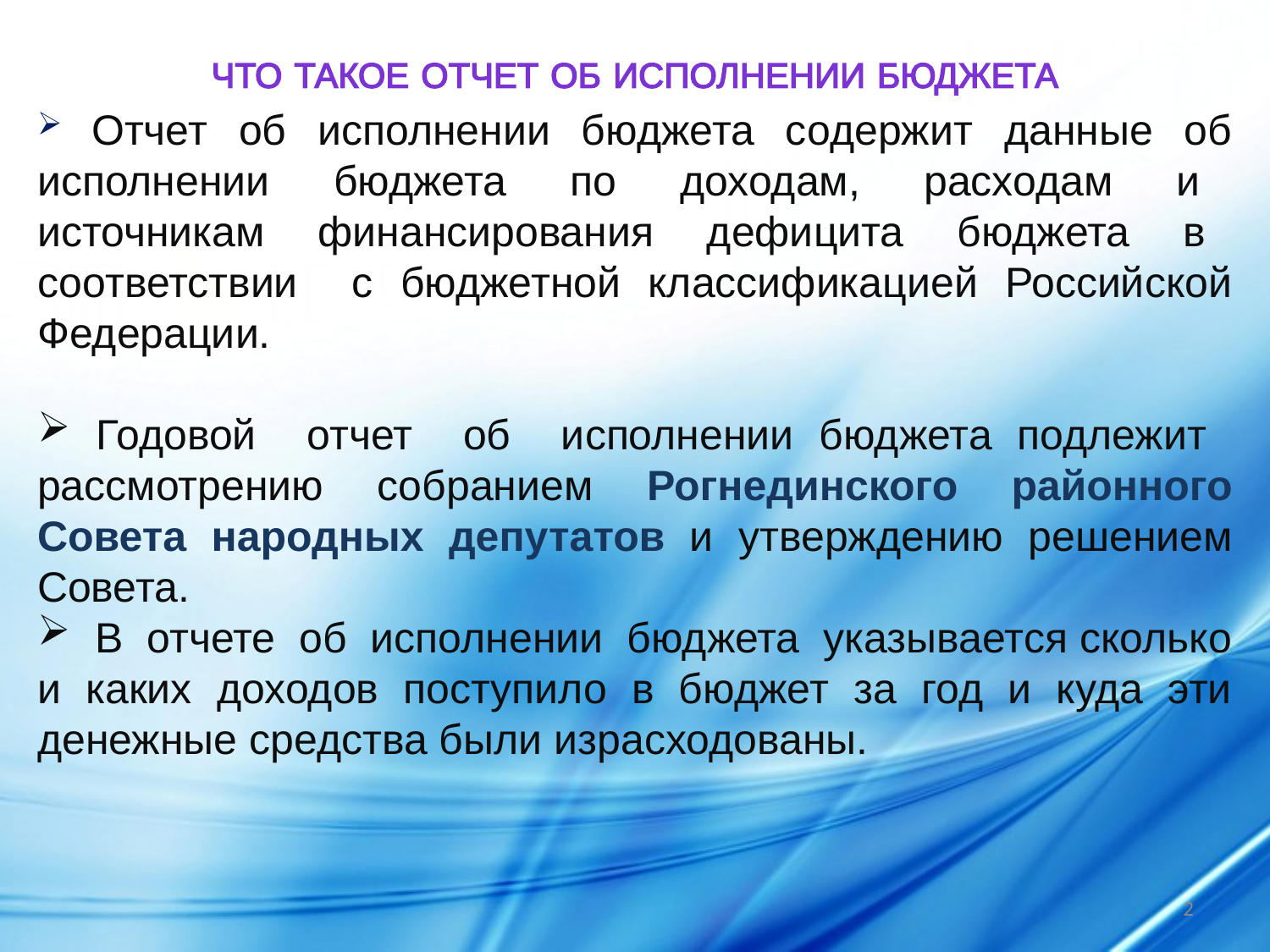

Что такое отчет об исполнении бюджета
  Отчет  об  исполнении  бюджета  содержит  данные  об исполнении  бюджета  по  доходам,  расходам  и  источникам  финансирования  дефицита  бюджета  в  соответствии  с бюджетной классификацией Российской Федерации.

 Годовой  отчет  об  исполнении бюджета подлежит  рассмотрению собранием Рогнединского районного Совета народных депутатов и утверждению решением Совета.
  В  отчете  об  исполнении  бюджета  указывается сколько и каких доходов поступило в бюджет за год и куда эти денежные средства были израсходованы.
2